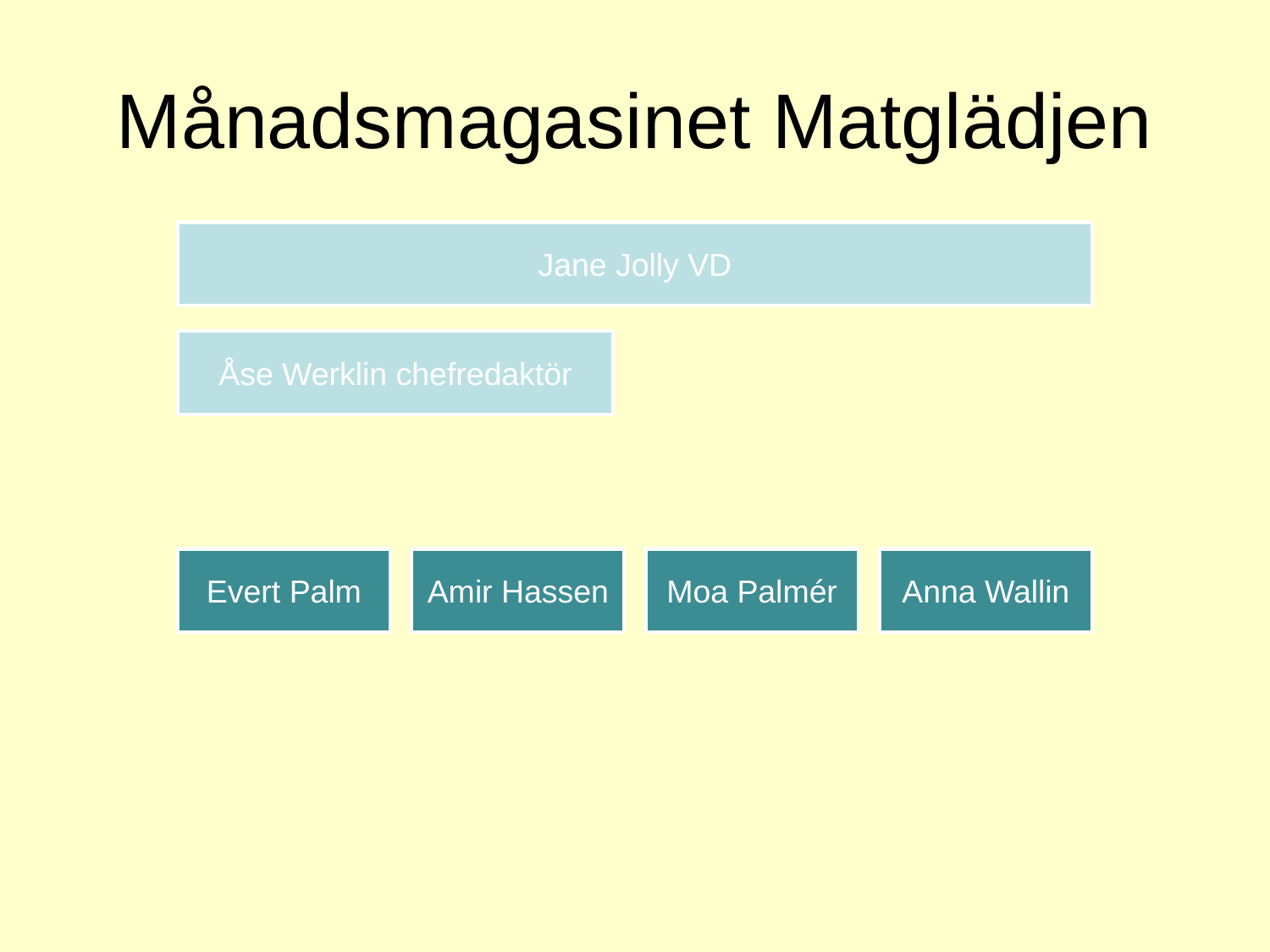

# Månadsmagasinet Matglädjen
Jane Jolly VD
Åse Werklin chefredaktör
Evert Palm
Amir Hassen
Moa Palmér
Anna Wallin